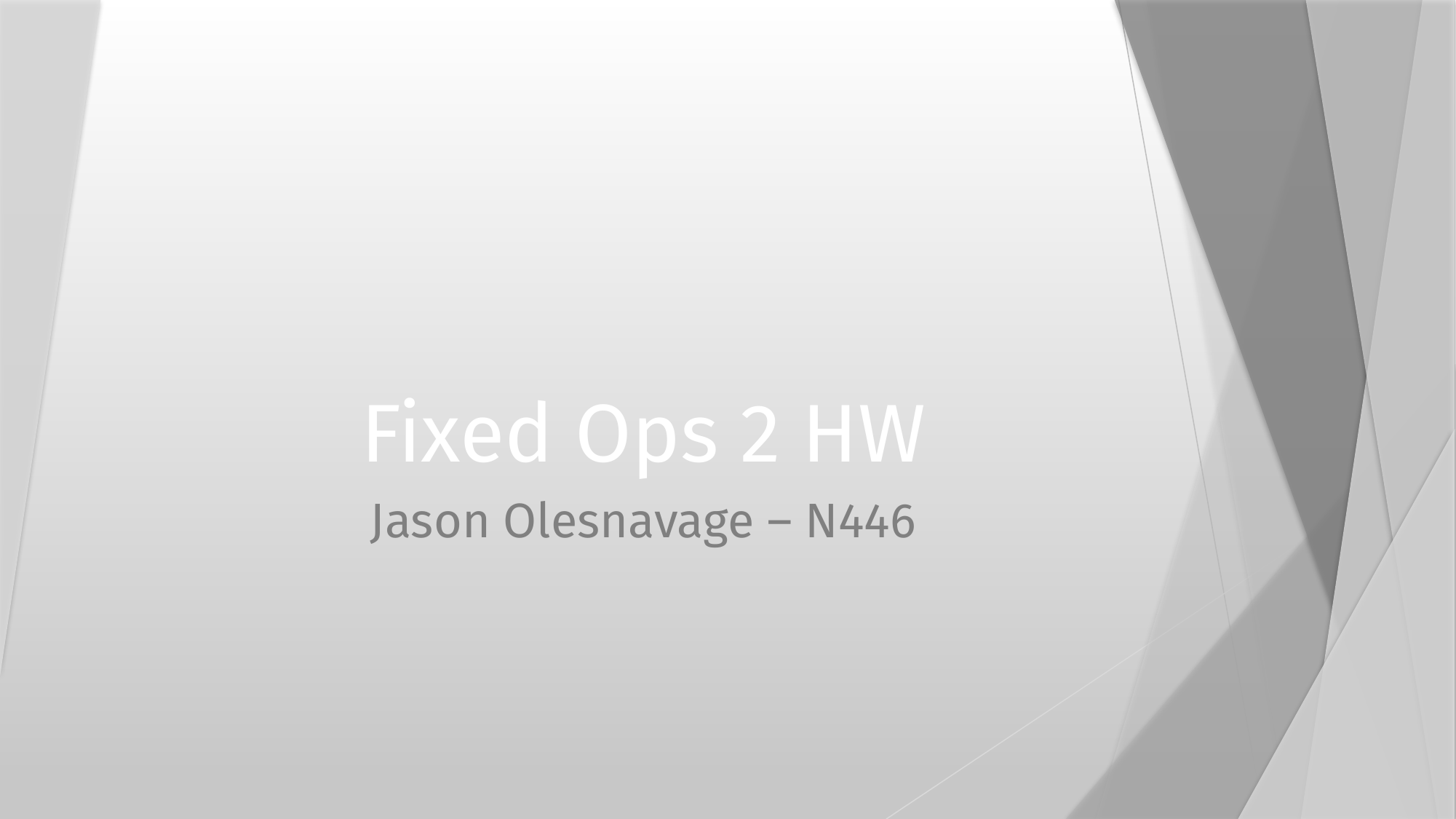

# Fixed Ops 2 HW
Jason Olesnavage – N446